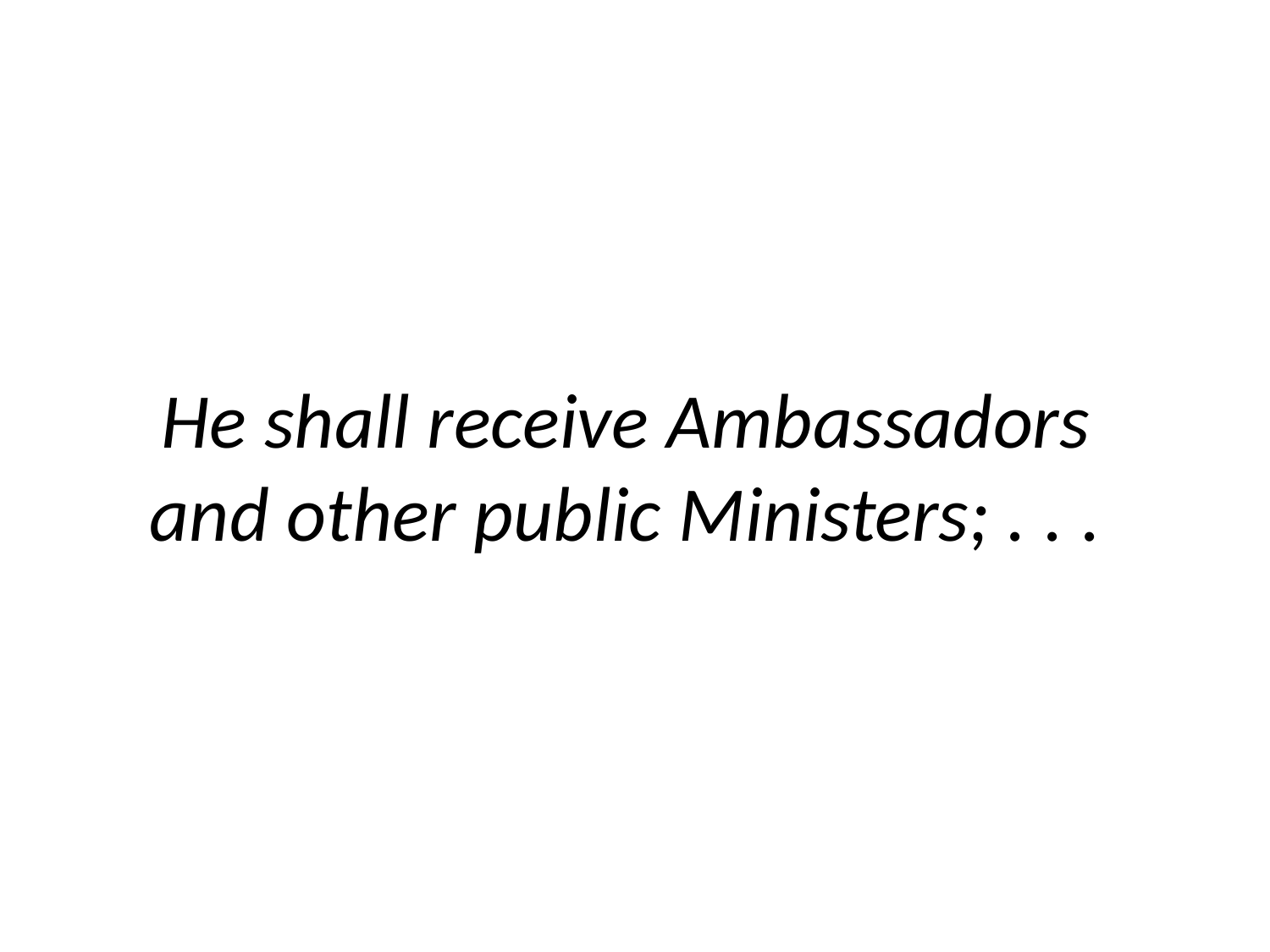

# He shall receive Ambassadors and other public Ministers; . . .